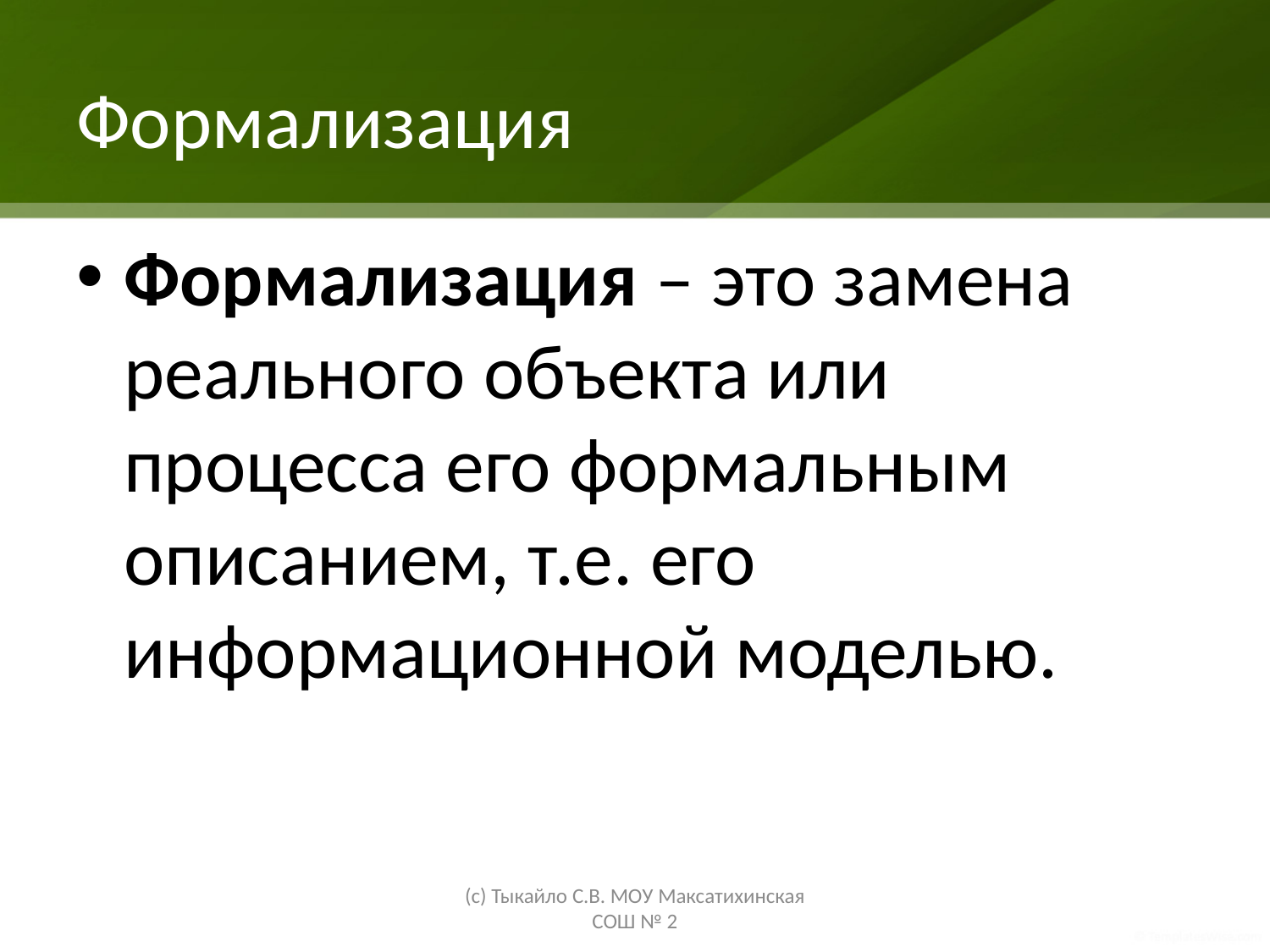

# Формализация
Формализация – это замена реального объекта или процесса его формальным описанием, т.е. его информационной моделью.
(с) Тыкайло С.В. МОУ Максатихинская СОШ № 2